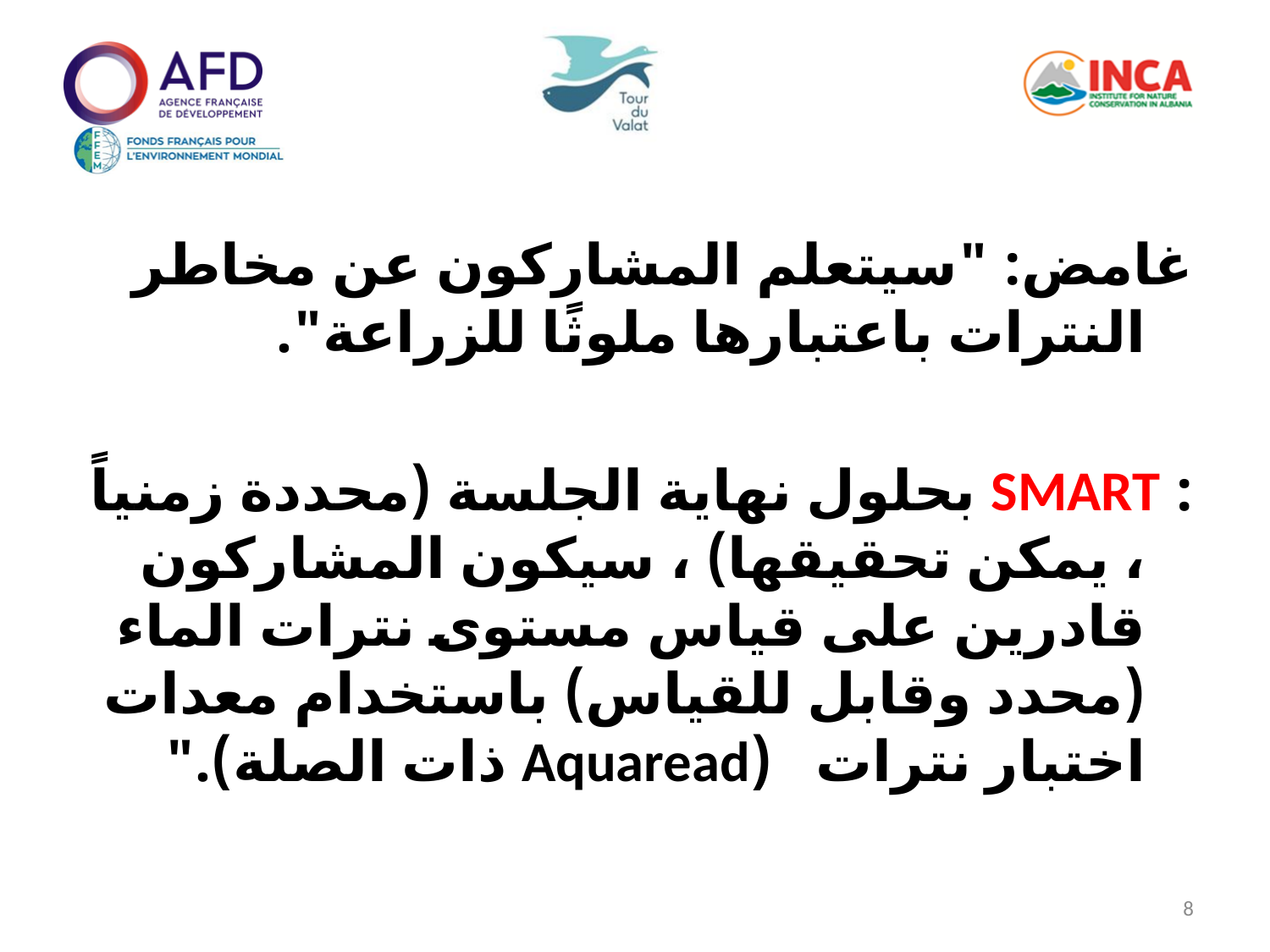

غامض: "سيتعلم المشاركون عن مخاطر النترات باعتبارها ملوثًا للزراعة".

: SMART بحلول نهاية الجلسة (محددة زمنياً ، يمكن تحقيقها) ، سيكون المشاركون قادرين على قياس مستوى نترات الماء (محدد وقابل للقياس) باستخدام معدات اختبار نترات   (Aquaread ذات الصلة)."
8